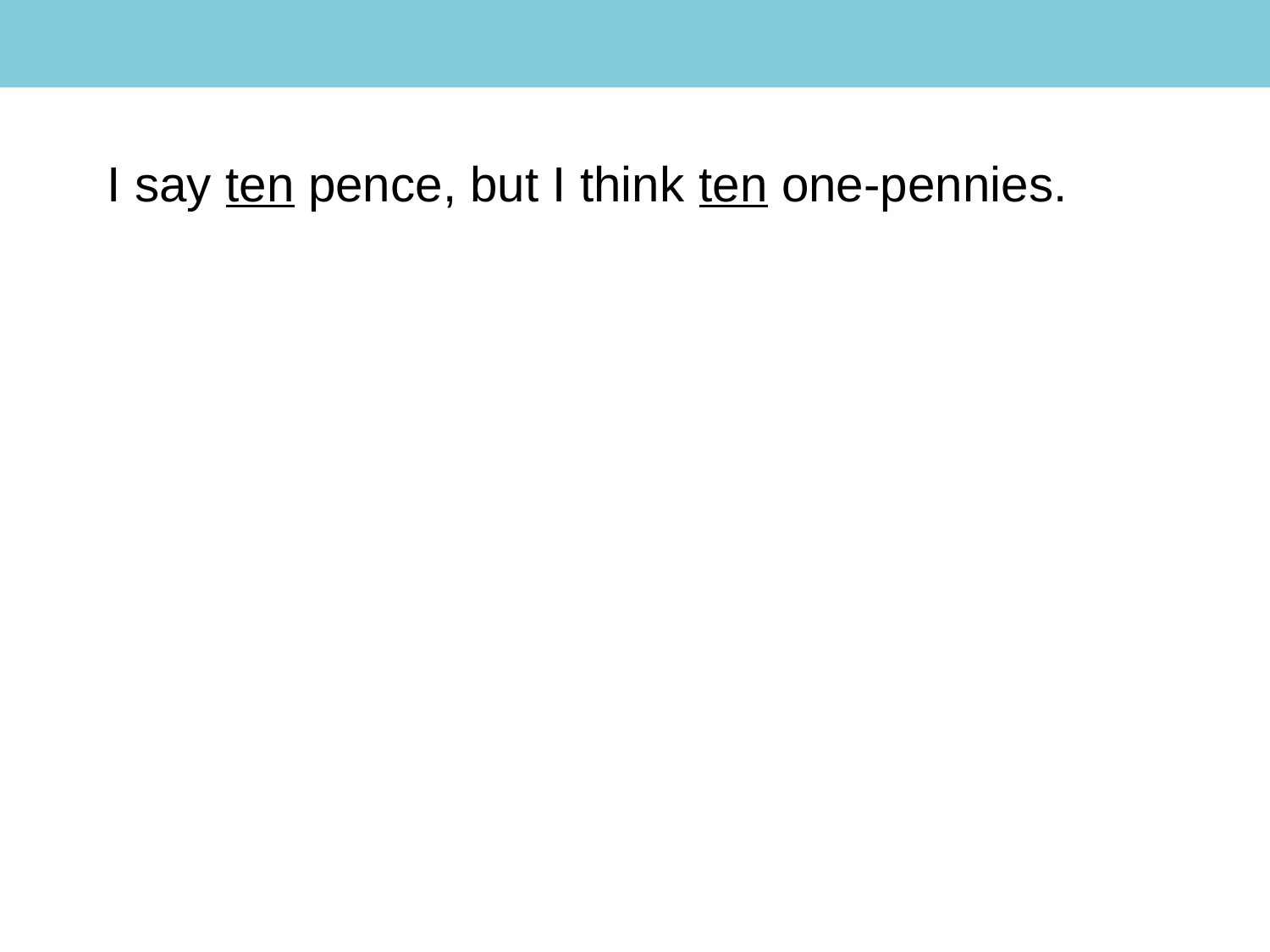

KS1 Multiplication Lesson 8

#
I say ten pence, but I think ten one-pennies.